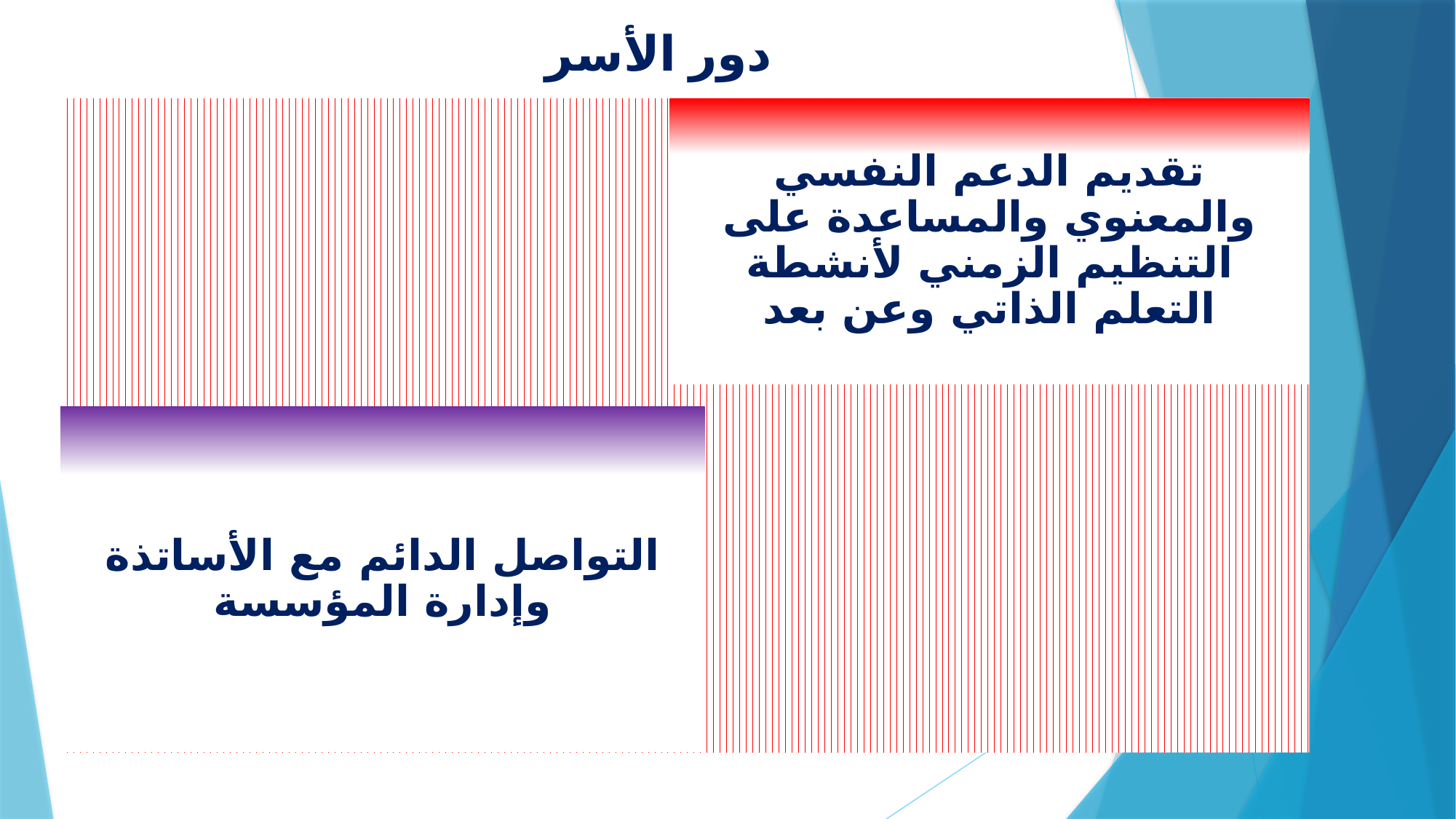

# دور الأسر
تقديم الدعم النفسي والمعنوي والمساعدة على التنظيم الزمني لأنشطة التعلم الذاتي وعن بعد
التواصل الدائم مع الأساتذة وإدارة المؤسسة